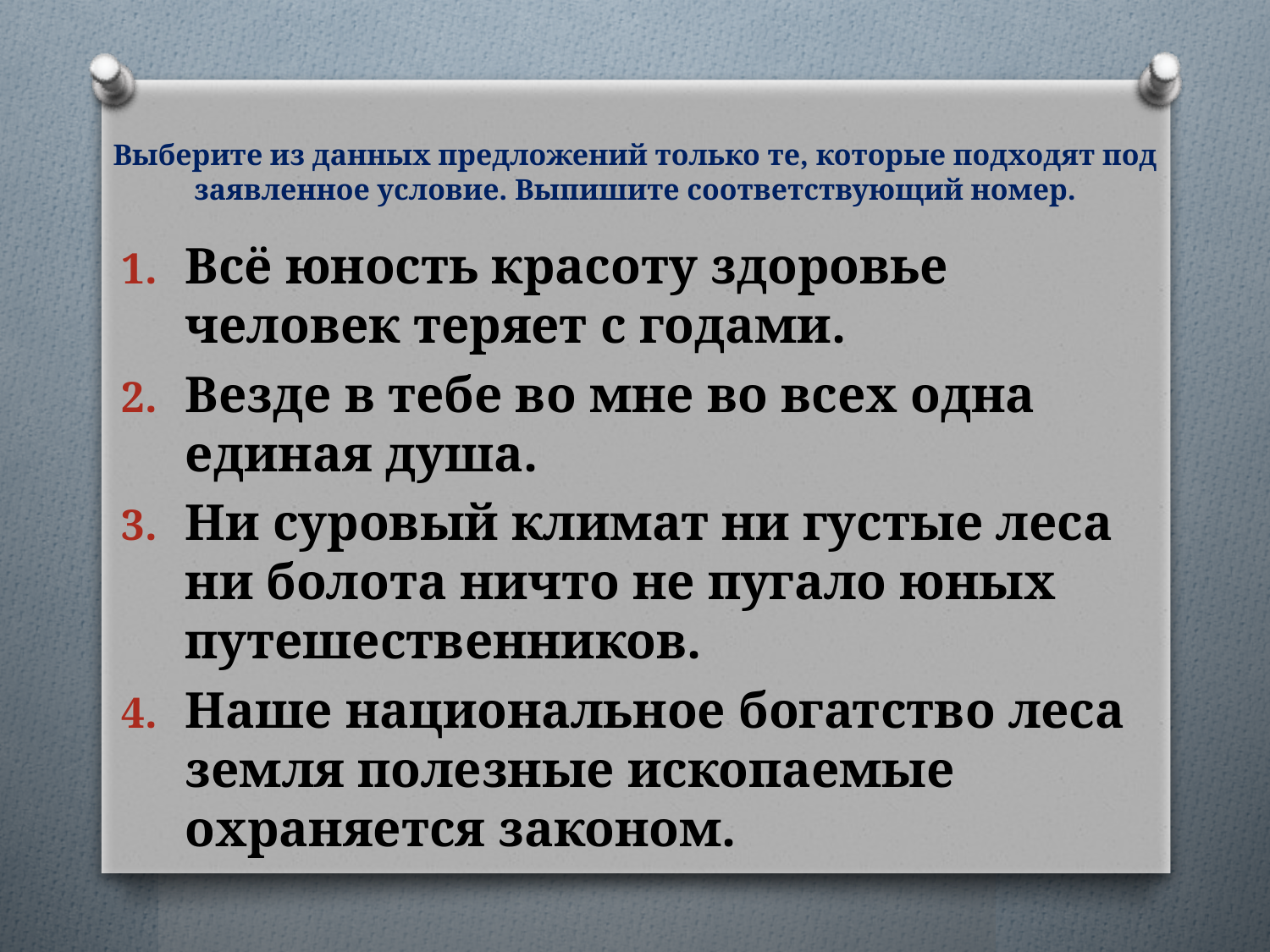

# Выберите из данных предложений только те, которые подходят под заявленное условие. Выпишите соответствующий номер.
Всё юность красоту здоровье человек теряет с годами.
Везде в тебе во мне во всех одна единая душа.
Ни суровый климат ни густые леса ни болота ничто не пугало юных путешественников.
Наше национальное богатство леса земля полезные ископаемые охраняется законом.